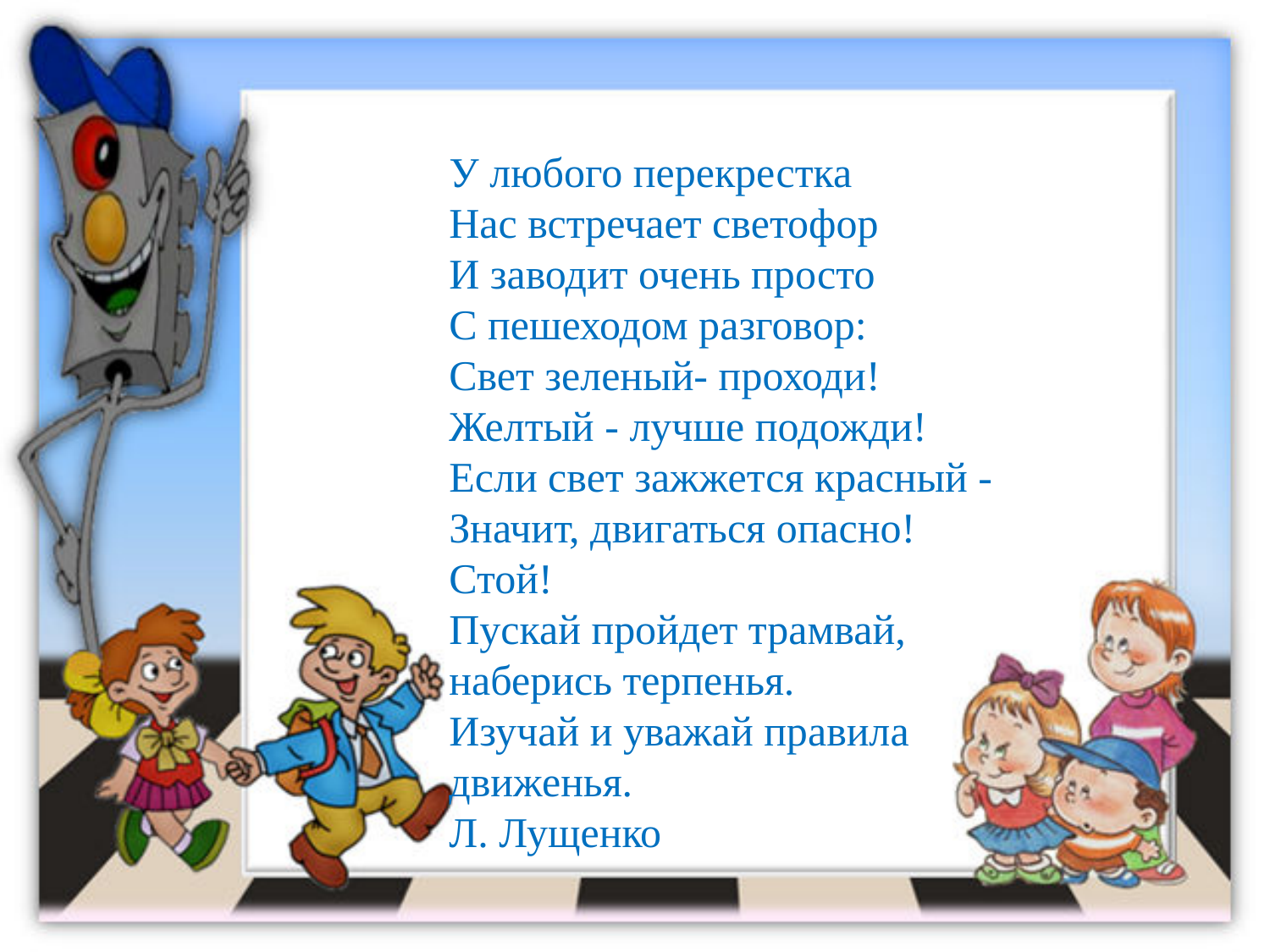

У любого перекрестка
Нас встречает светофор
И заводит очень просто
С пешеходом разговор:
Cвет зеленый- проходи!
Желтый - лучше подожди!
Если свет зажжется красный -
Значит, двигаться опасно!
Стой!
Пускай пройдет трамвай,
наберись терпенья.
Изучай и уважай правила движенья.
Л. Лущенко